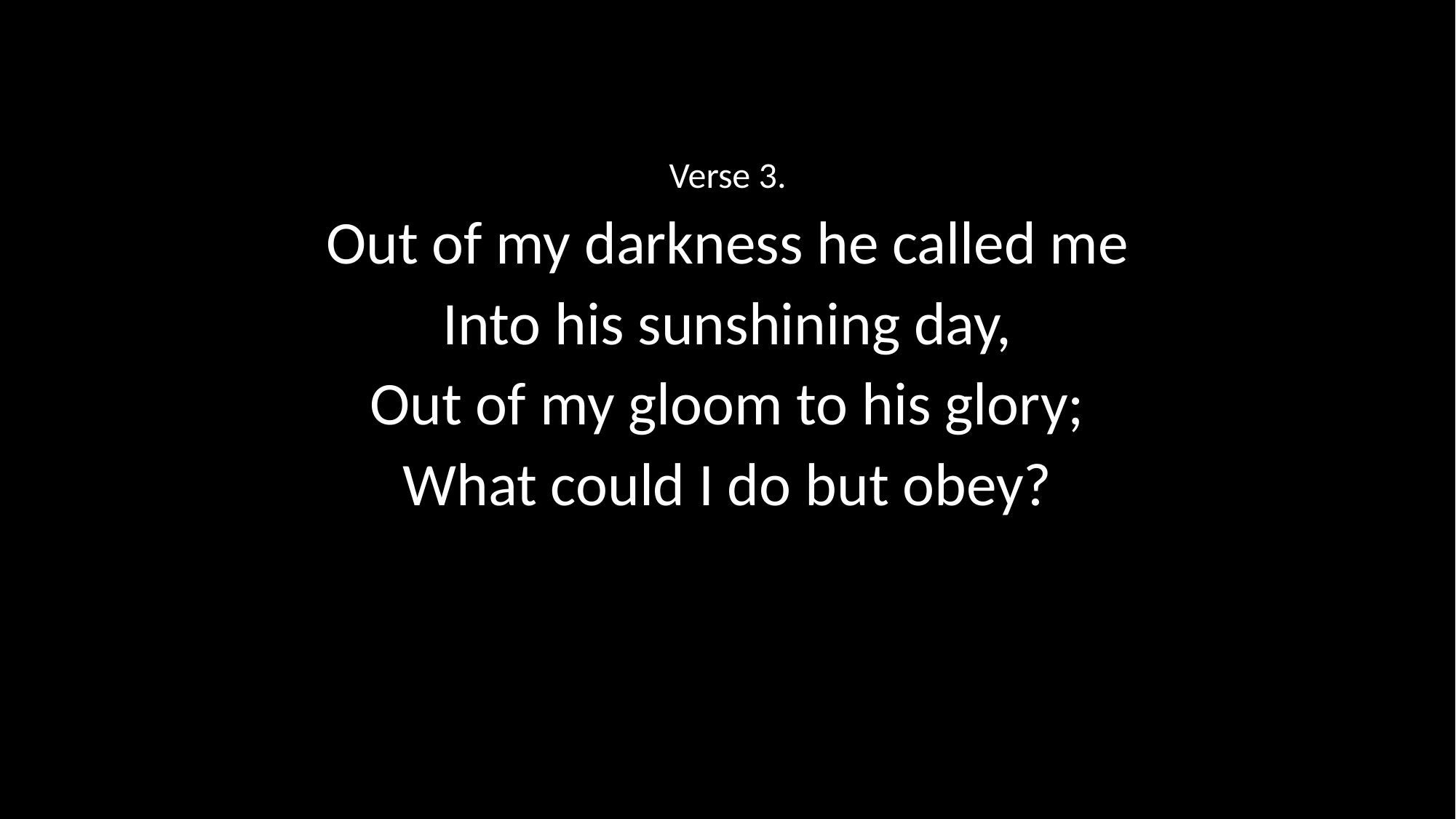

Verse 3.
Out of my darkness he called me
Into his sunshining day,
Out of my gloom to his glory;
What could I do but obey?